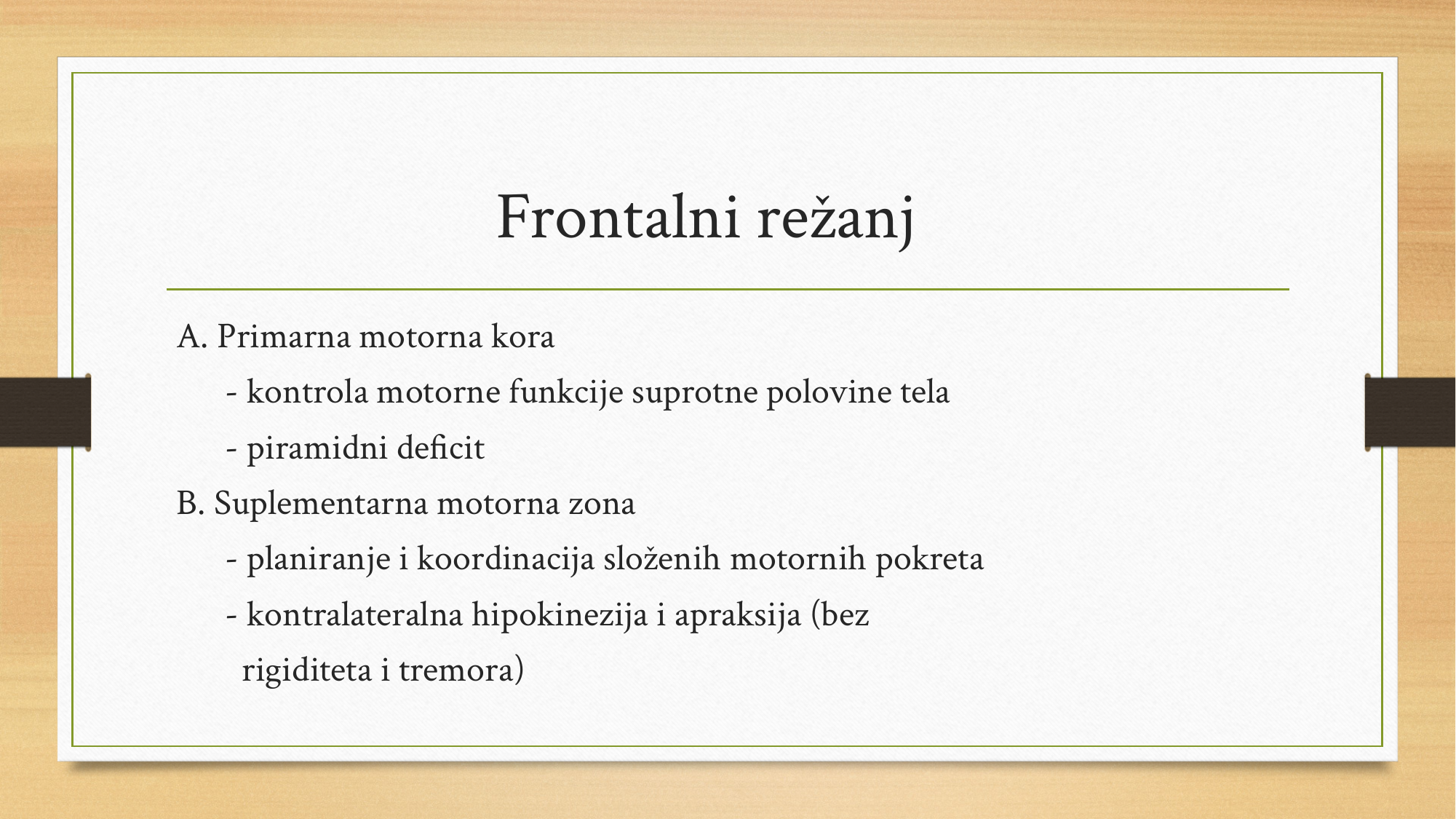

# Frontalni režanj
A. Primarna motorna kora
      - kontrola motorne funkcije suprotne polovine tela
      - piramidni deficit
B. Suplementarna motorna zona
      - planiranje i koordinacija složenih motornih pokreta
      - kontralateralna hipokinezija i apraksija (bez
        rigiditeta i tremora)